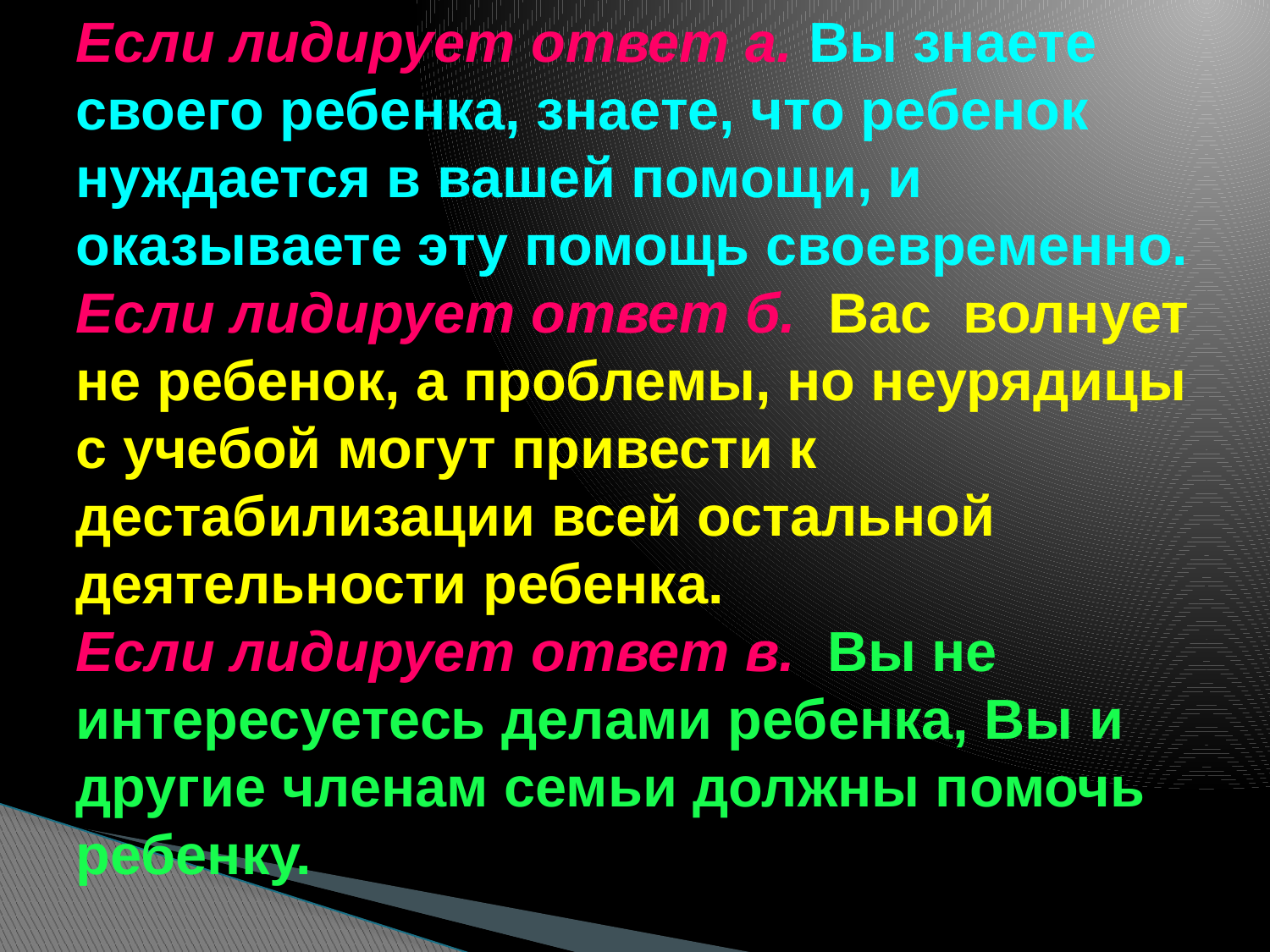

# Если лидирует ответ а. Вы знаете своего ребенка, знаете, что ребенок нуждается в вашей помощи, и оказываете эту помощь своевременно. Если лидирует ответ б.  Вас  волнует не ребенок, а проблемы, но неурядицы с учебой могут привести к дестабилизации всей остальной деятельности ребенка. Если лидирует ответ в.  Вы не интересуетесь делами ребенка, Вы и другие членам семьи должны помочь ребенку.